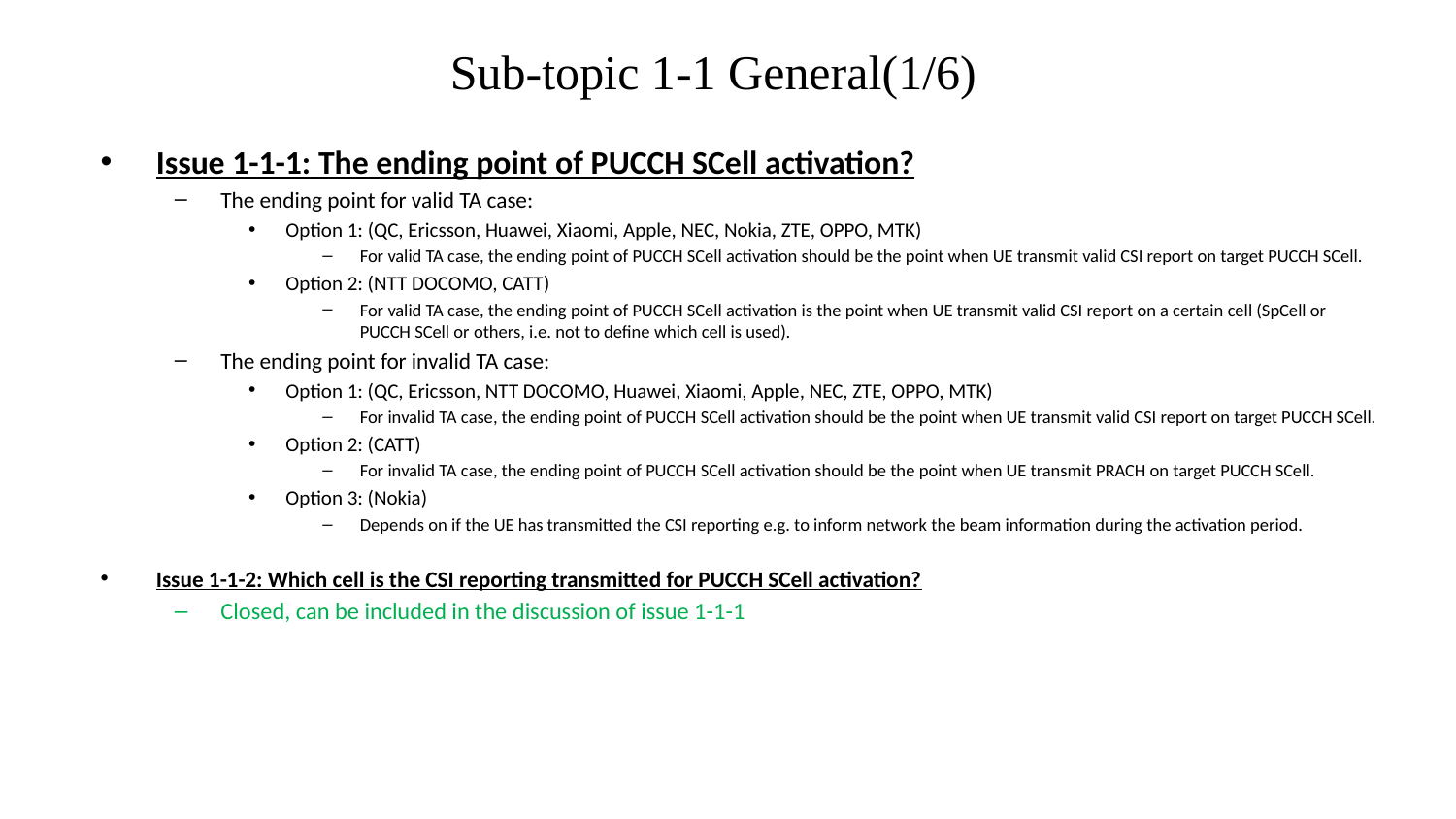

# Sub-topic 1-1 General(1/6)
Issue 1-1-1: The ending point of PUCCH SCell activation?
The ending point for valid TA case:
Option 1: (QC, Ericsson, Huawei, Xiaomi, Apple, NEC, Nokia, ZTE, OPPO, MTK)
For valid TA case, the ending point of PUCCH SCell activation should be the point when UE transmit valid CSI report on target PUCCH SCell.
Option 2: (NTT DOCOMO, CATT)
For valid TA case, the ending point of PUCCH SCell activation is the point when UE transmit valid CSI report on a certain cell (SpCell or PUCCH SCell or others, i.e. not to define which cell is used).
The ending point for invalid TA case:
Option 1: (QC, Ericsson, NTT DOCOMO, Huawei, Xiaomi, Apple, NEC, ZTE, OPPO, MTK)
For invalid TA case, the ending point of PUCCH SCell activation should be the point when UE transmit valid CSI report on target PUCCH SCell.
Option 2: (CATT)
For invalid TA case, the ending point of PUCCH SCell activation should be the point when UE transmit PRACH on target PUCCH SCell.
Option 3: (Nokia)
Depends on if the UE has transmitted the CSI reporting e.g. to inform network the beam information during the activation period.

Issue 1-1-2: Which cell is the CSI reporting transmitted for PUCCH SCell activation?
Closed, can be included in the discussion of issue 1-1-1